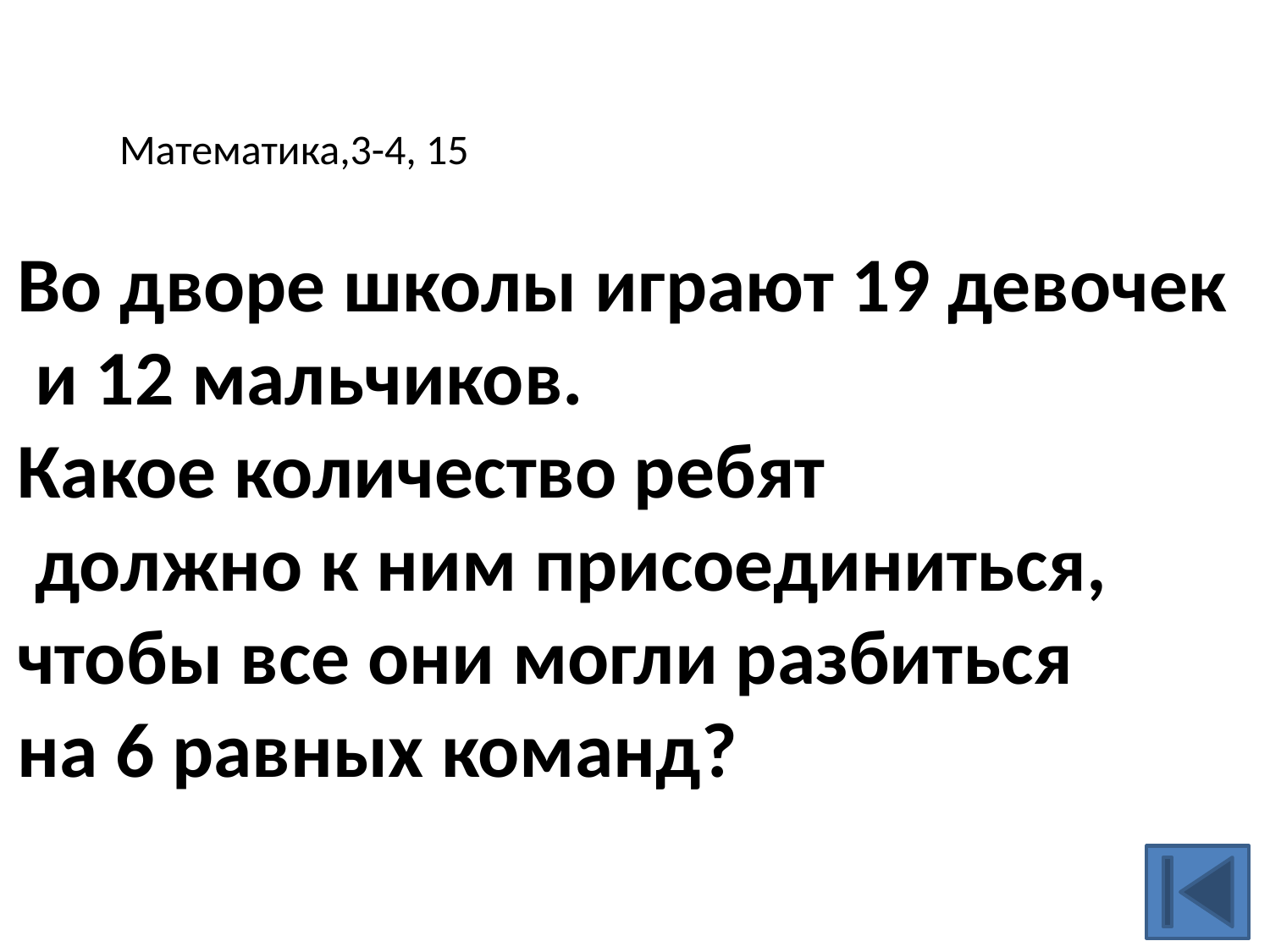

Математика,3-4, 15
Во дворе школы играют 19 девочек
 и 12 мальчиков.
Какое количество ребят
 должно к ним присоединиться,
чтобы все они могли разбиться
на 6 равных команд?